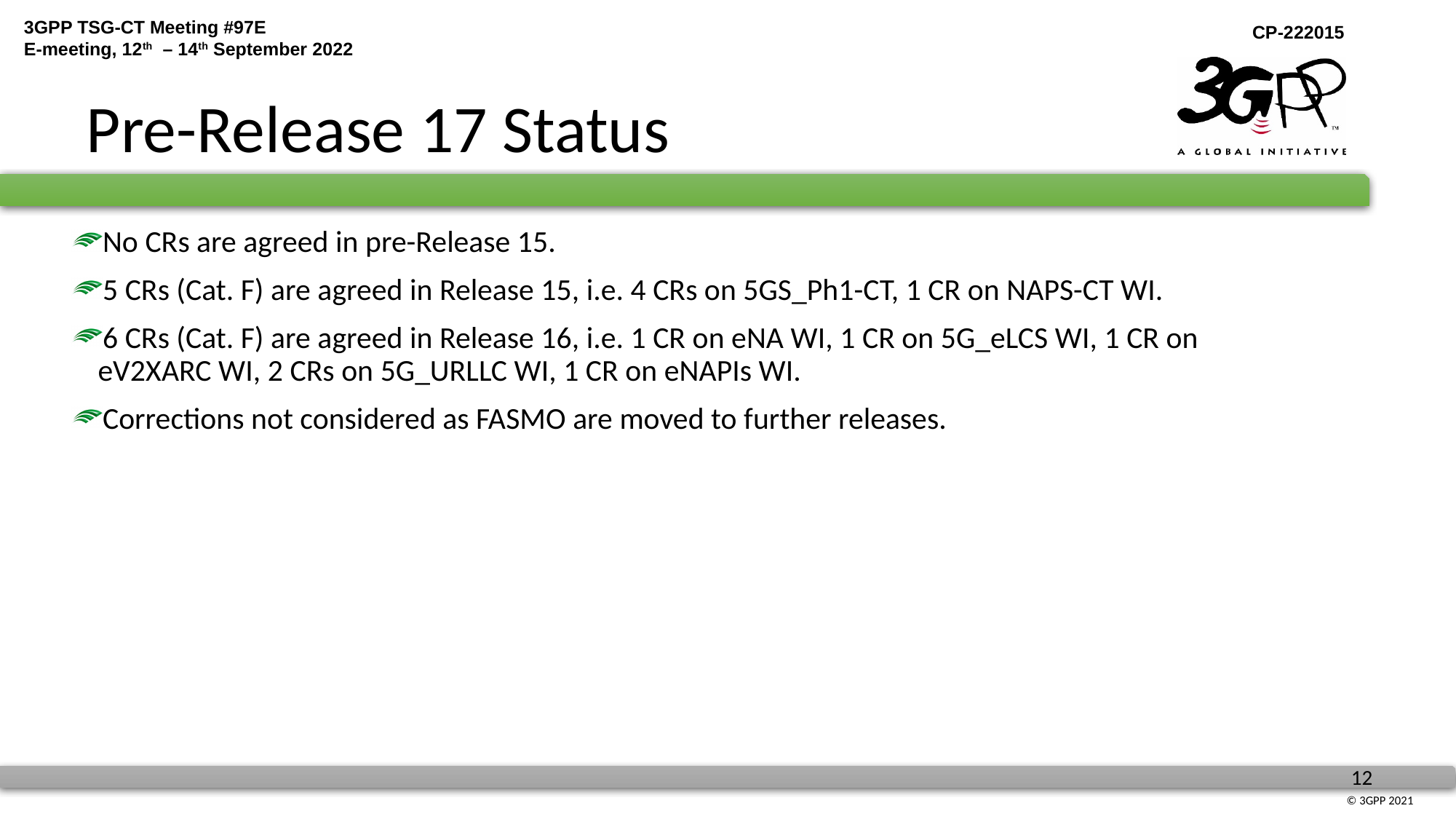

# Pre-Release 17 Status
No CRs are agreed in pre-Release 15.
5 CRs (Cat. F) are agreed in Release 15, i.e. 4 CRs on 5GS_Ph1-CT, 1 CR on NAPS-CT WI.
6 CRs (Cat. F) are agreed in Release 16, i.e. 1 CR on eNA WI, 1 CR on 5G_eLCS WI, 1 CR on eV2XARC WI, 2 CRs on 5G_URLLC WI, 1 CR on eNAPIs WI.
Corrections not considered as FASMO are moved to further releases.